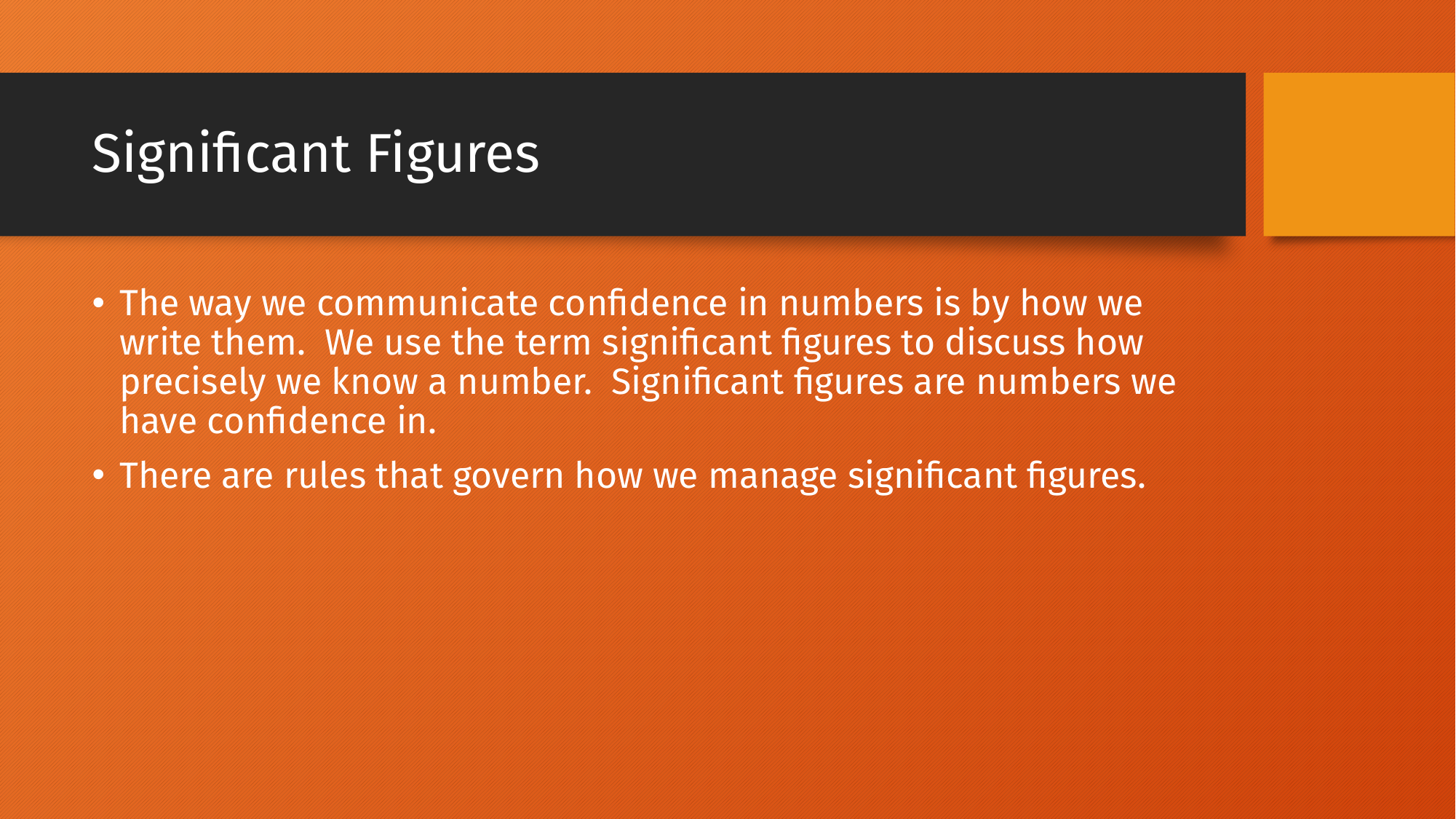

# Significant Figures
The way we communicate confidence in numbers is by how we write them.  We use the term significant figures to discuss how precisely we know a number.  Significant figures are numbers we have confidence in.
There are rules that govern how we manage significant figures.